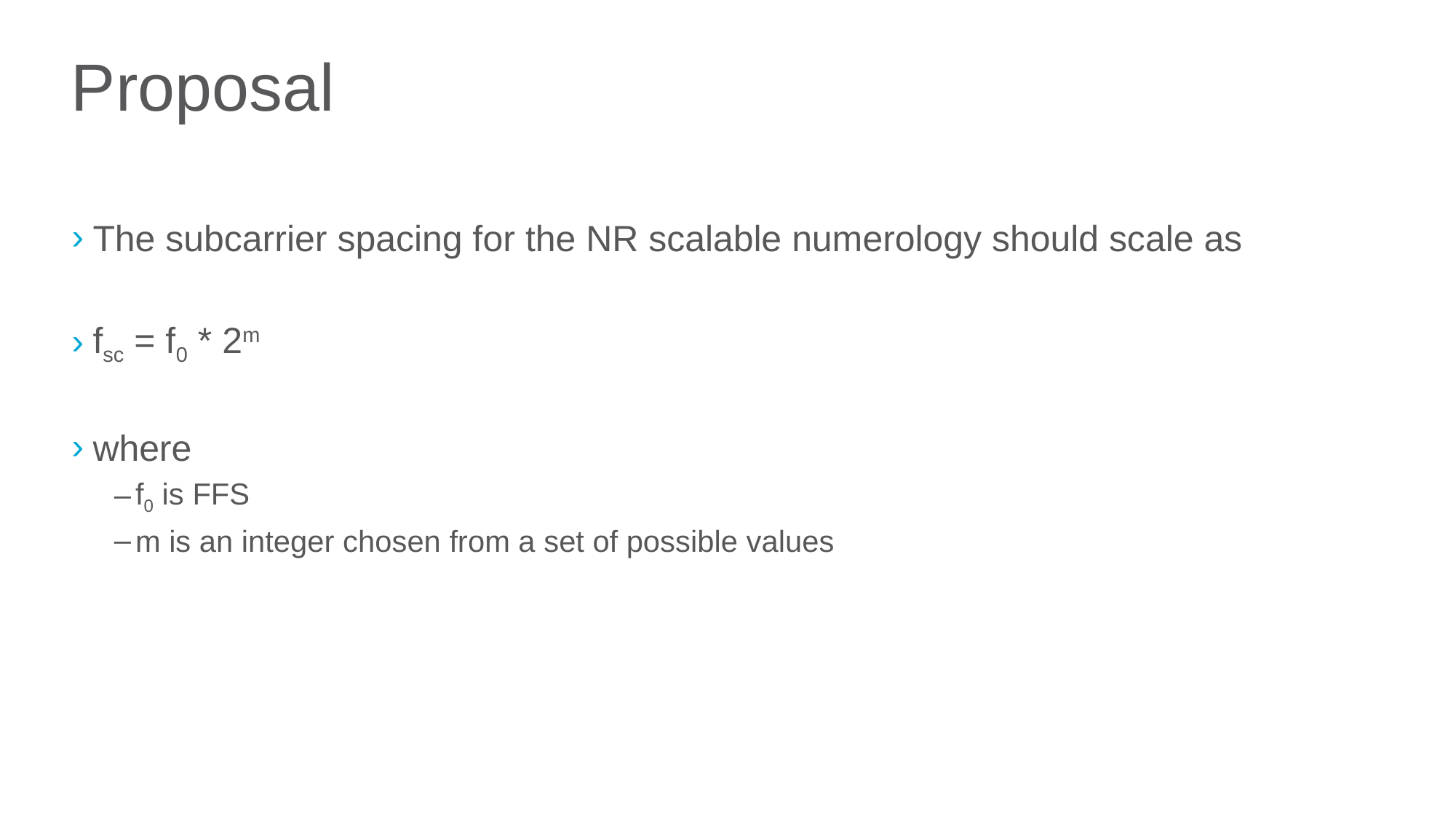

# Proposal
The subcarrier spacing for the NR scalable numerology should scale as

fsc = f0 * 2m

where
f0 is FFS
m is an integer chosen from a set of possible values